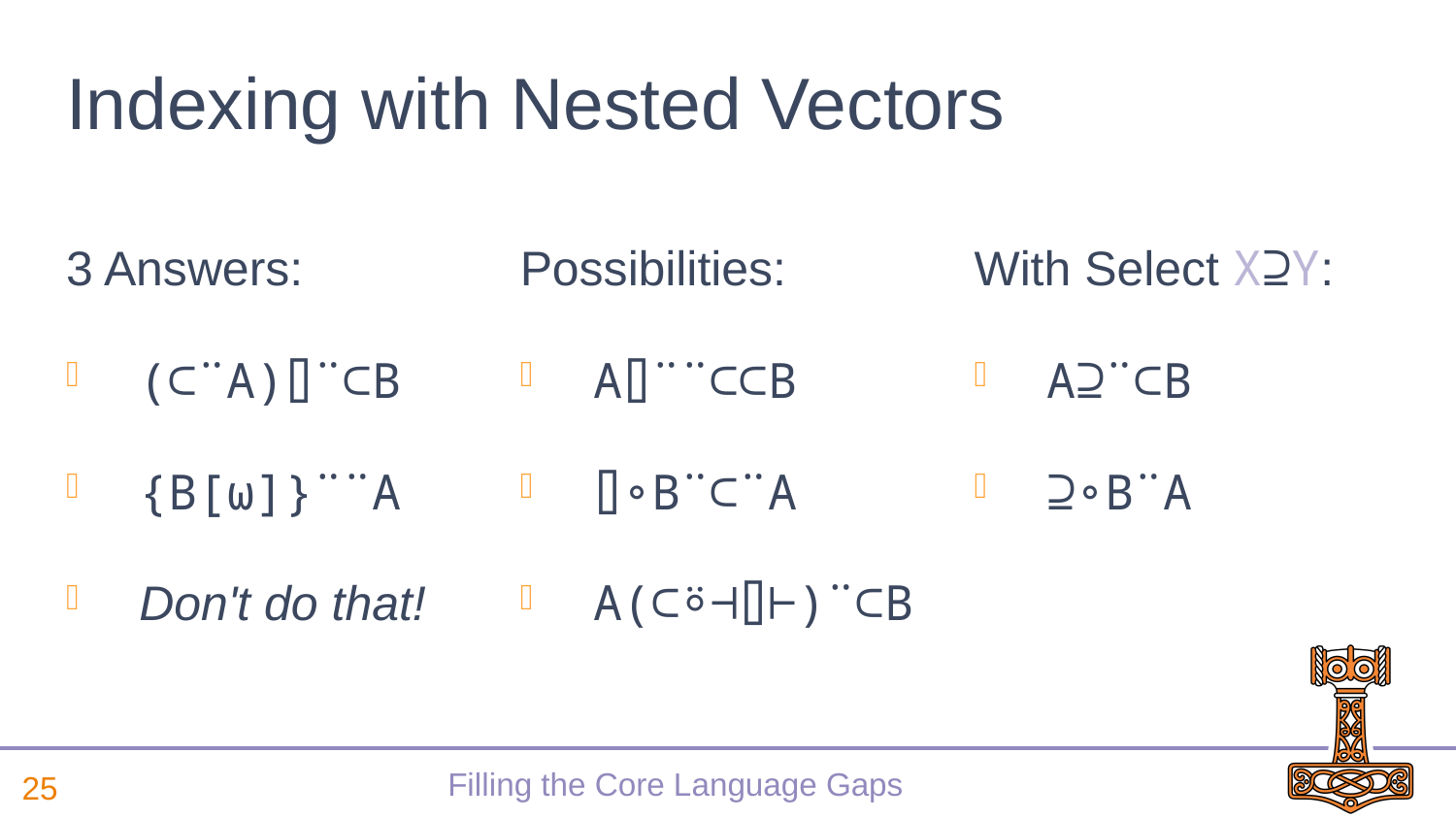

Data Transformation
# Indexing with Nested Vectors
3 Answers:
(⊂¨A)⌷¨⊂B
{B[⍵]}¨¨A
Don't do that!
Possibilities:
A⌷¨¨⊂⊂B
⌷∘B¨⊂¨A
A(⊂⍤⊣⌷⊢)¨⊂B
With Select X⊇Y:
A⊇¨⊂B
⊇∘B¨A